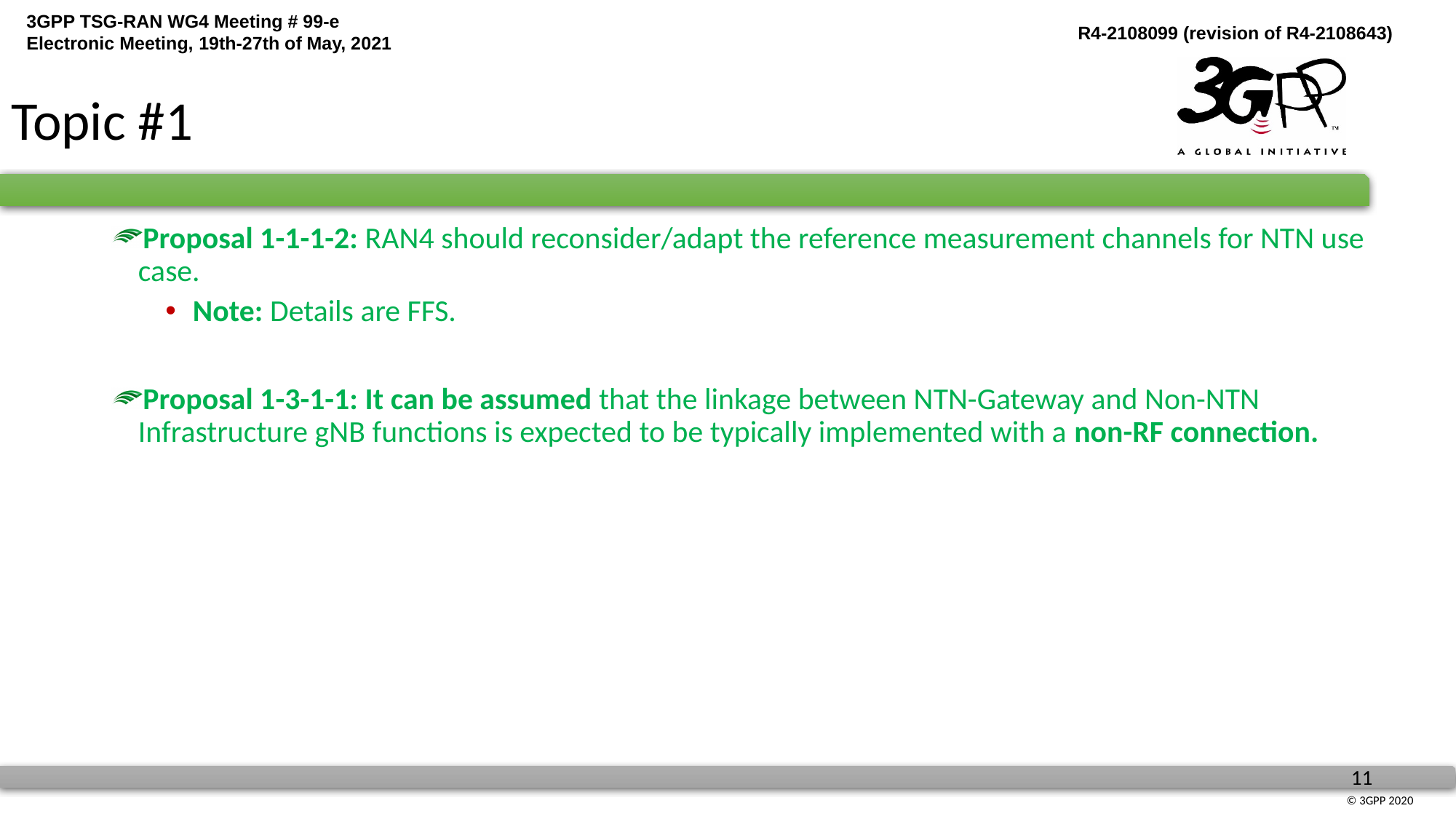

# Topic #1
Proposal 1-1-1-2: RAN4 should reconsider/adapt the reference measurement channels for NTN use case.
Note: Details are FFS.

Proposal 1-3-1-1: It can be assumed that the linkage between NTN-Gateway and Non-NTN Infrastructure gNB functions is expected to be typically implemented with a non-RF connection.